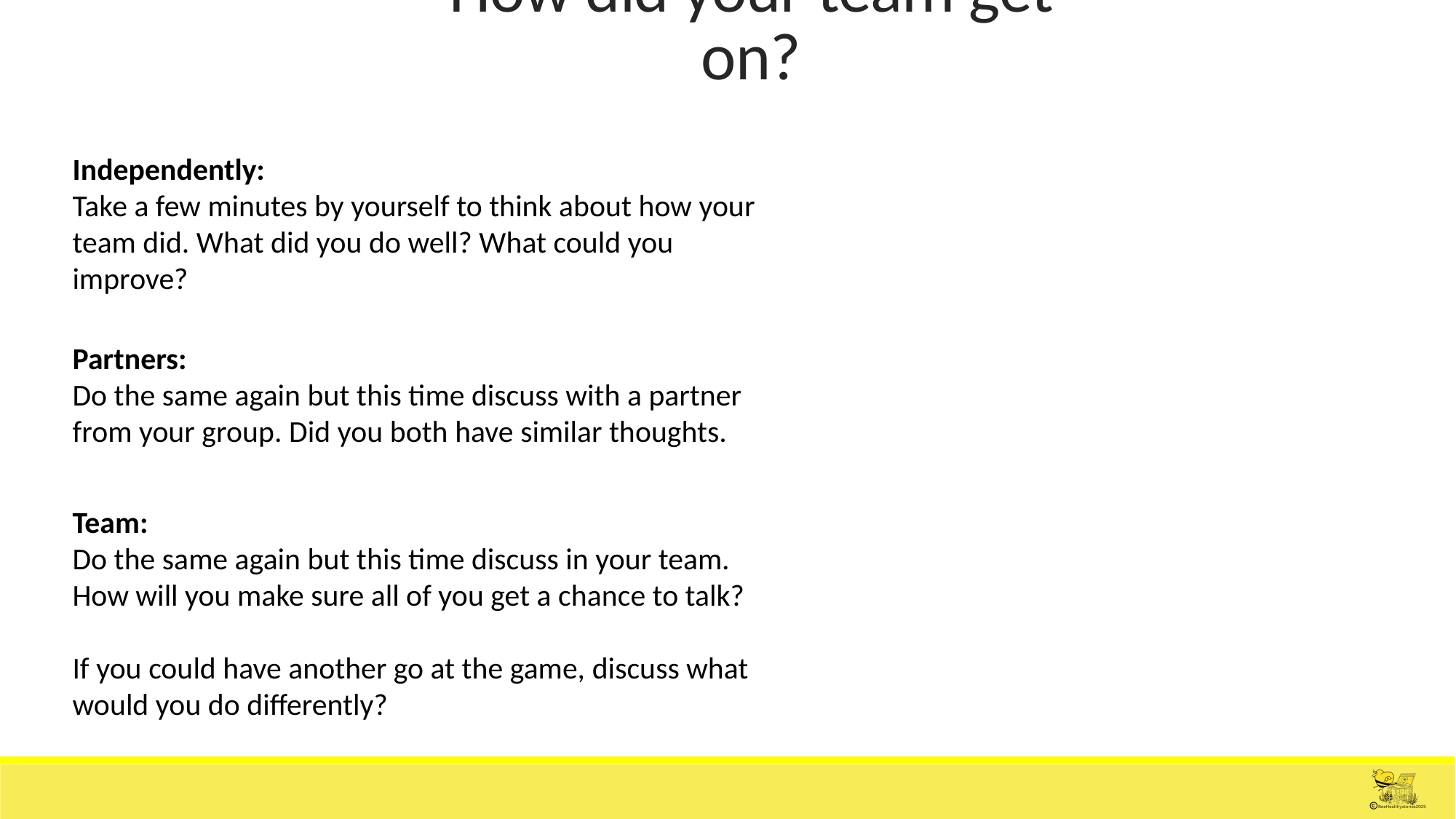

How did your team get on?
Independently:
Take a few minutes by yourself to think about how your team did. What did you do well? What could you improve?
Partners:
Do the same again but this time discuss with a partner from your group. Did you both have similar thoughts.
Team:
Do the same again but this time discuss in your team. How will you make sure all of you get a chance to talk?

If you could have another go at the game, discuss what would you do differently?